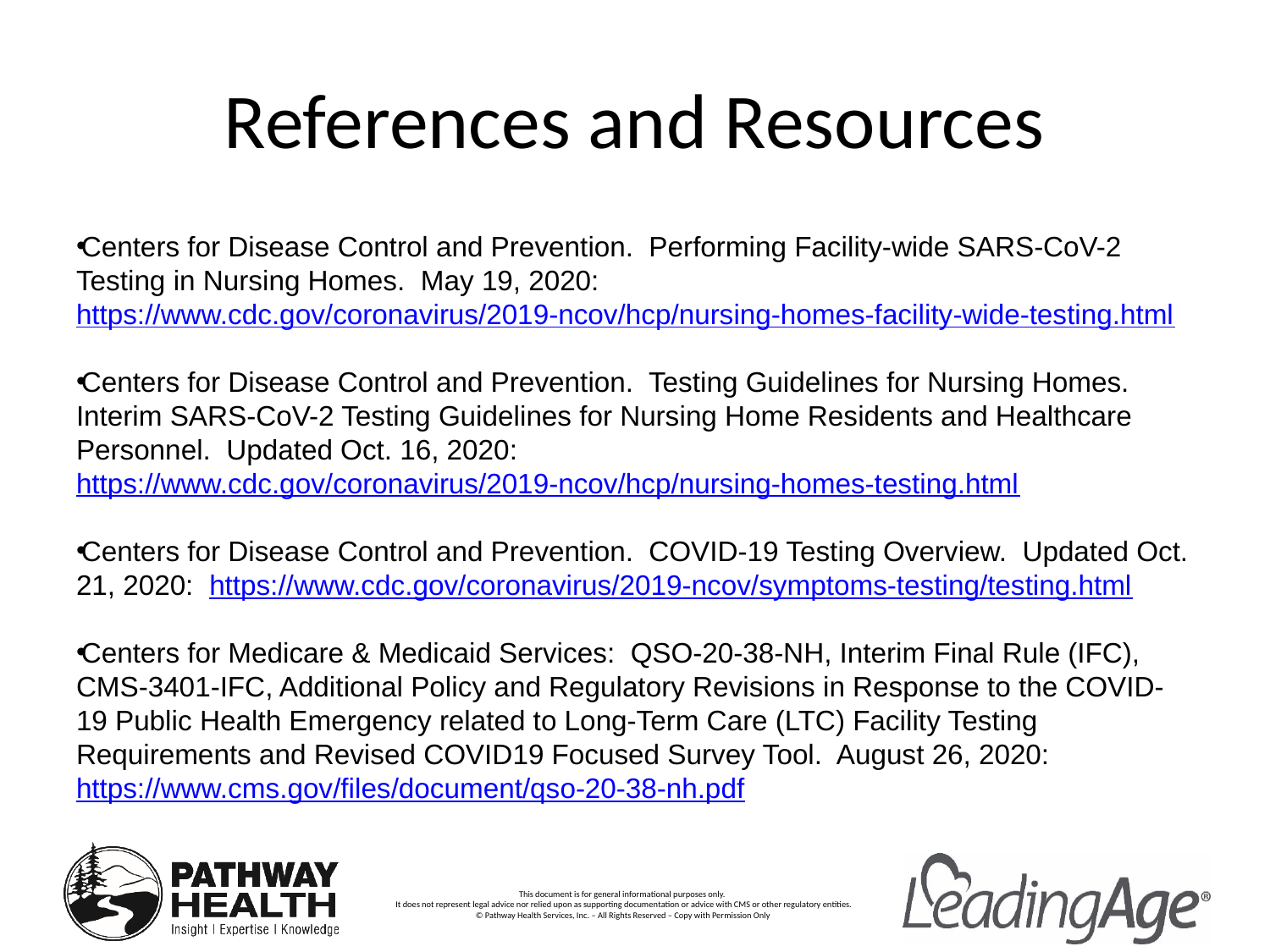

# References and Resources
Centers for Disease Control and Prevention.  Performing Facility-wide SARS-CoV-2 Testing in Nursing Homes.  May 19, 2020:  https://www.cdc.gov/coronavirus/2019-ncov/hcp/nursing-homes-facility-wide-testing.html

Centers for Disease Control and Prevention.  Testing Guidelines for Nursing Homes.  Interim SARS-CoV-2 Testing Guidelines for Nursing Home Residents and Healthcare Personnel.  Updated Oct. 16, 2020:  https://www.cdc.gov/coronavirus/2019-ncov/hcp/nursing-homes-testing.html

Centers for Disease Control and Prevention.  COVID-19 Testing Overview.  Updated Oct. 21, 2020:  https://www.cdc.gov/coronavirus/2019-ncov/symptoms-testing/testing.html

Centers for Medicare & Medicaid Services:  QSO-20-38-NH, Interim Final Rule (IFC), CMS-3401-IFC, Additional Policy and Regulatory Revisions in Response to the COVID-19 Public Health Emergency related to Long-Term Care (LTC) Facility Testing Requirements and Revised COVID19 Focused Survey Tool.  August 26, 2020:  https://www.cms.gov/files/document/qso-20-38-nh.pdf